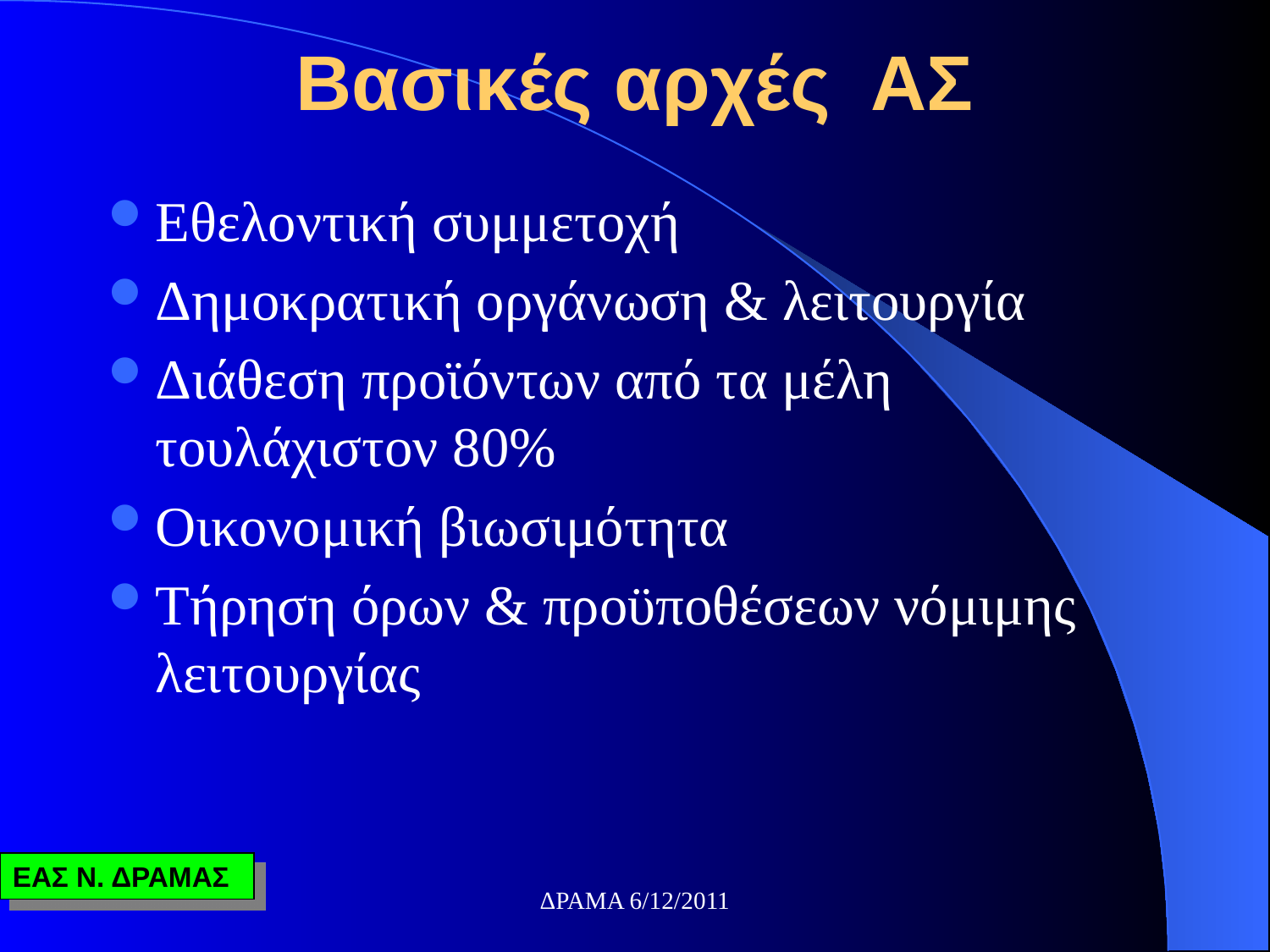

# Βασικές αρχές  ΑΣ
Εθελοντική συμμετοχή
Δημοκρατική οργάνωση & λειτουργία
Διάθεση προϊόντων από τα μέλη τουλάχιστον 80%
Οικονομική βιωσιμότητα
Τήρηση όρων & προϋποθέσεων νόμιμης λειτουργίας
ΔΡΑΜΑ 6/12/2011